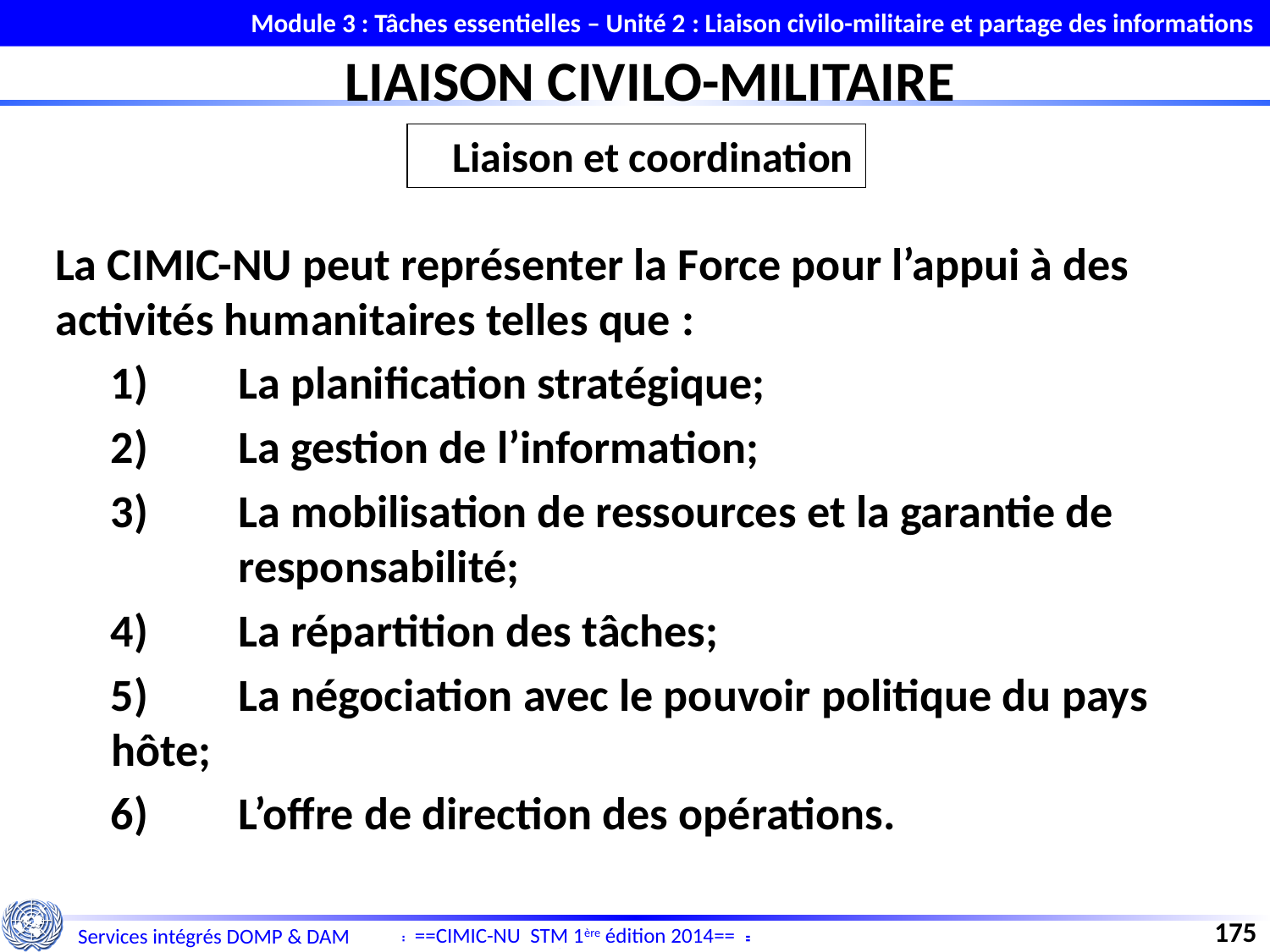

Module 3 : Tâches essentielles – Unité 2 : Liaison civilo-militaire et partage des informations
LIAISON CIVILO-MILITAIRE
Liaison et coordination
La CIMIC-NU peut représenter la Force pour l’appui à des activités humanitaires telles que :
1) 	La planification stratégique;
2)	La gestion de l’information;
3) 	La mobilisation de ressources et la garantie de
	responsabilité;
4)	La répartition des tâches;
5)	La négociation avec le pouvoir politique du pays hôte;
6)	L’offre de direction des opérations.

175
==CIMIC-NU  STM 1ère édition 2014==
Services intégrés DOMP & DAM